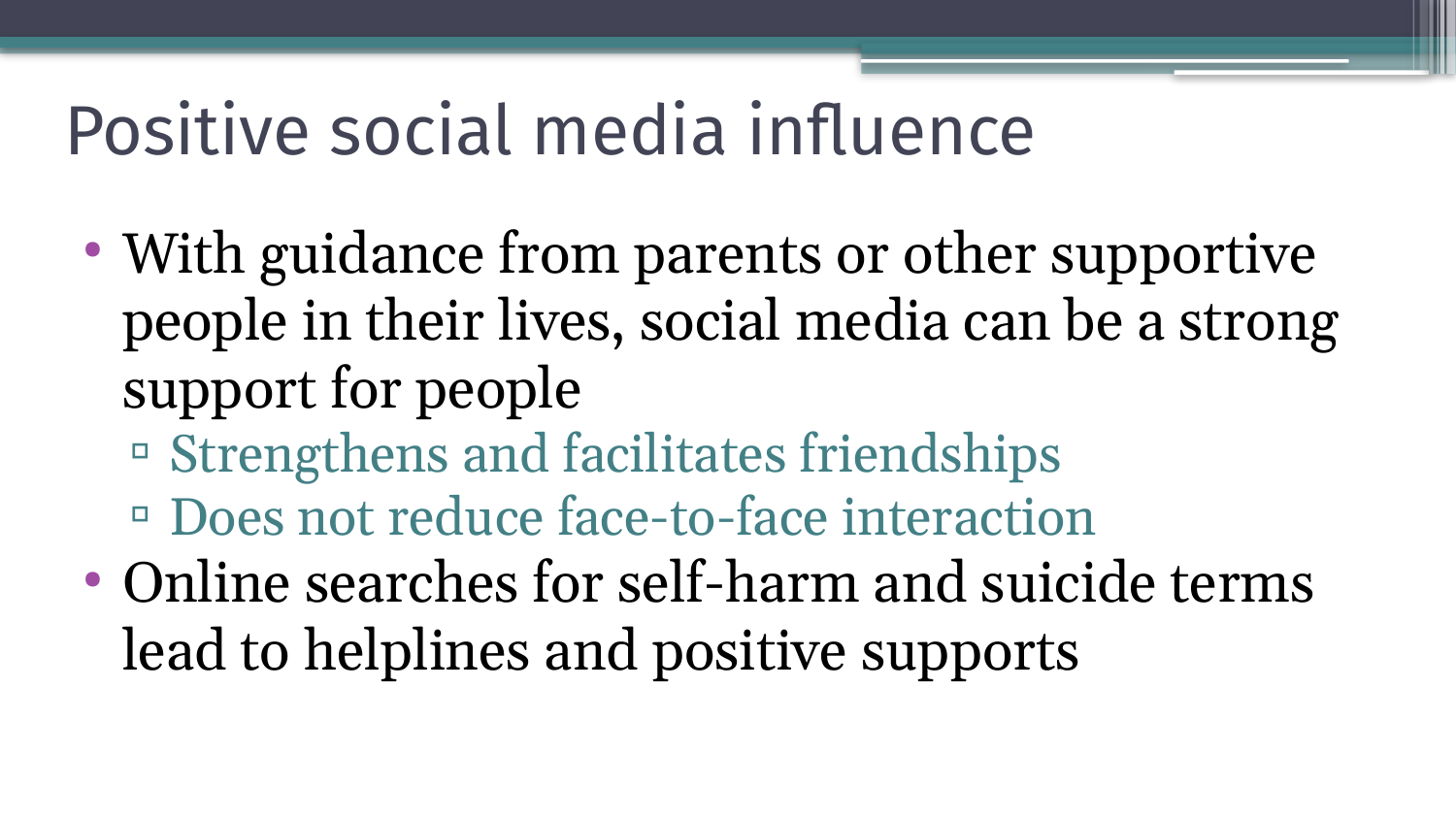

# Positive social media influence
With guidance from parents or other supportive people in their lives, social media can be a strong support for people
Strengthens and facilitates friendships
Does not reduce face-to-face interaction
Online searches for self-harm and suicide terms lead to helplines and positive supports